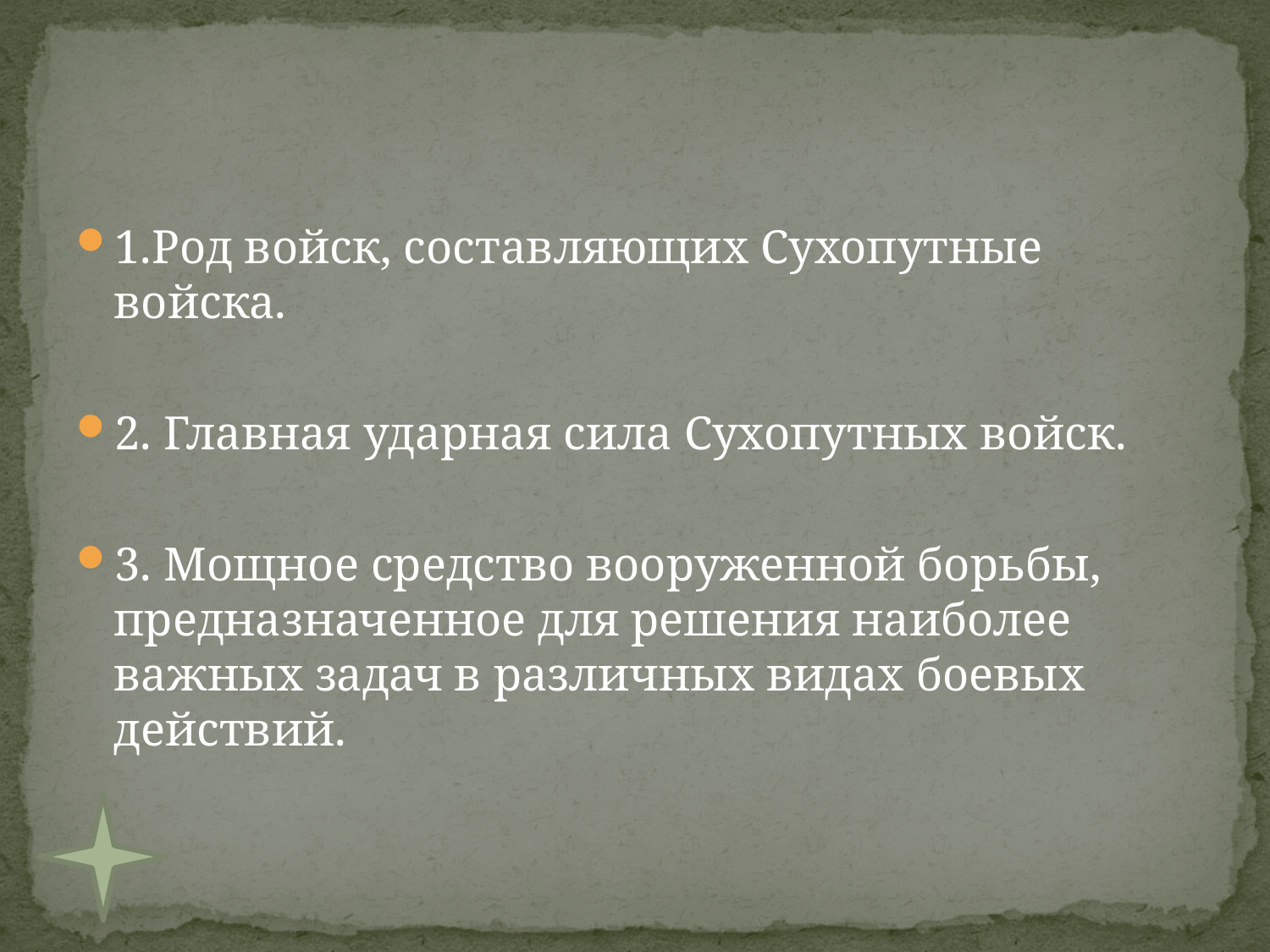

#
1.Род войск, составляющих Сухопутные войска.

2. Главная ударная сила Сухопутных войск.

3. Мощное средство вооруженной борьбы, предназначенное для решения наиболее важных задач в различных видах боевых действий.